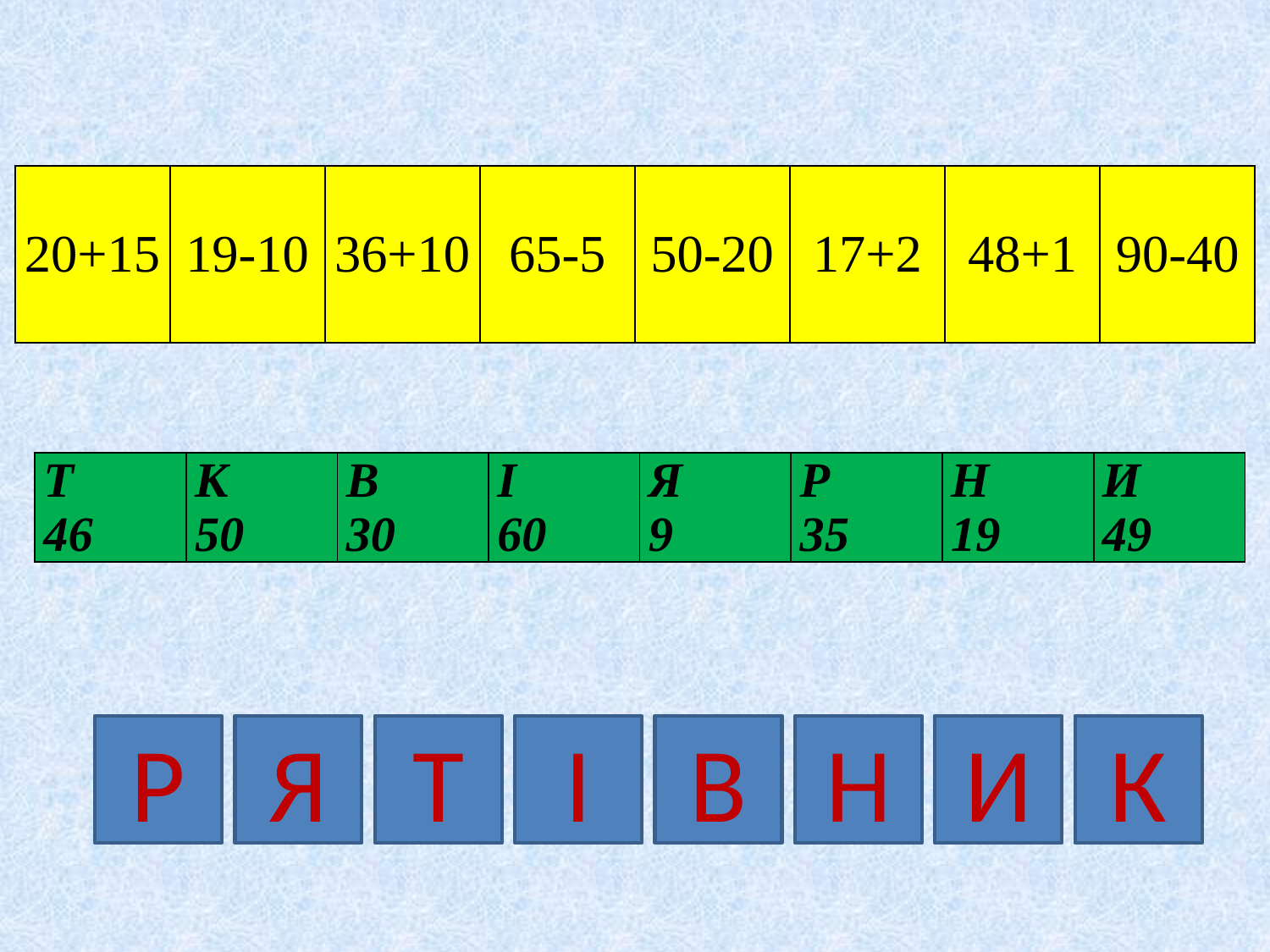

| 20+15 | 19-10 | 36+10 | 65-5 | 50-20 | 17+2 | 48+1 | 90-40 |
| --- | --- | --- | --- | --- | --- | --- | --- |
| Т 46 | К 50 | В 30 | І 60 | Я 9 | Р 35 | Н 19 | И 49 |
| --- | --- | --- | --- | --- | --- | --- | --- |
Р
Я
Т
І
В
Н
И
К